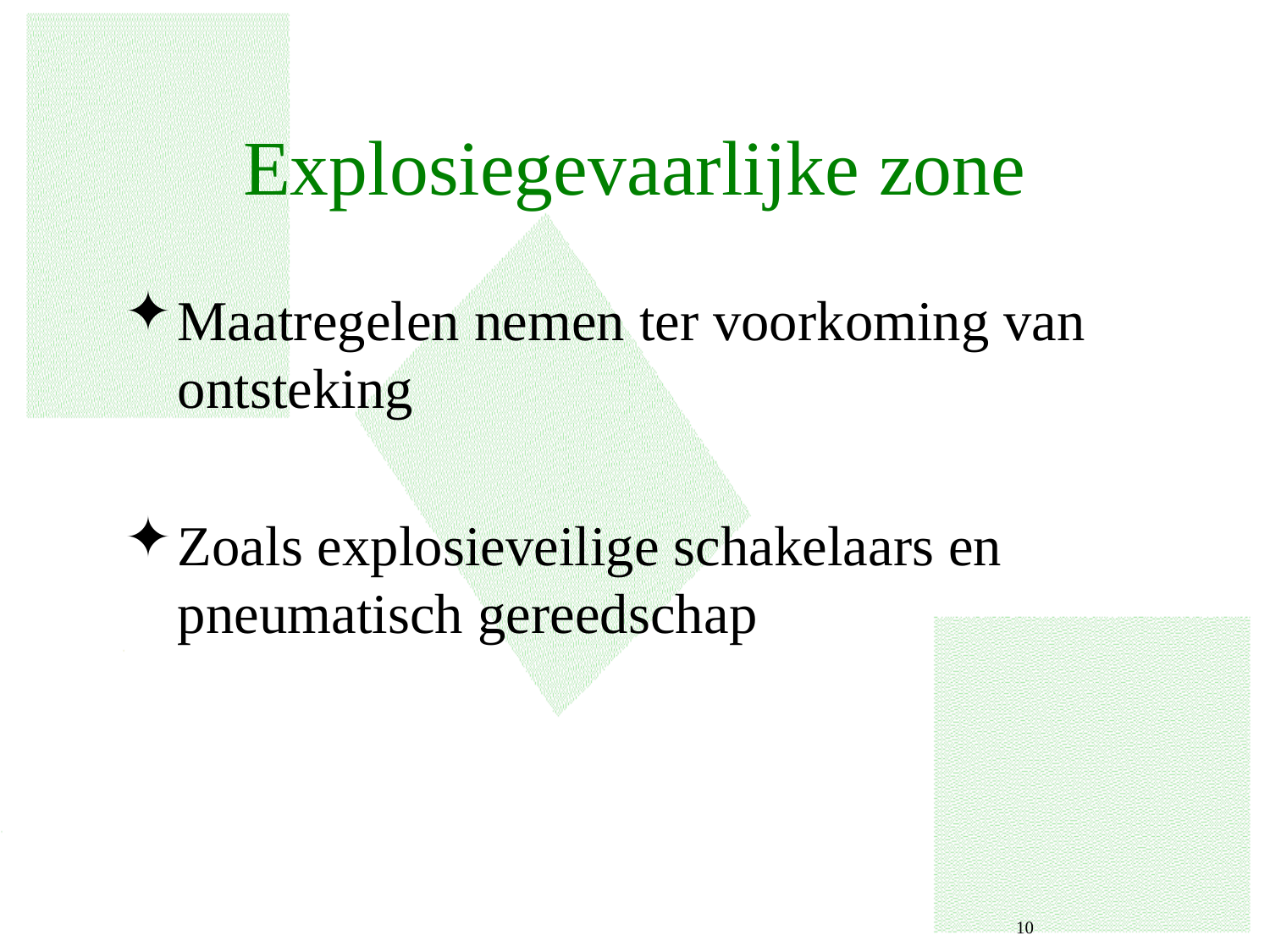

# Explosiegevaarlijke zone
Maatregelen nemen ter voorkoming van ontsteking

Zoals explosieveilige schakelaars en pneumatisch gereedschap

                     10